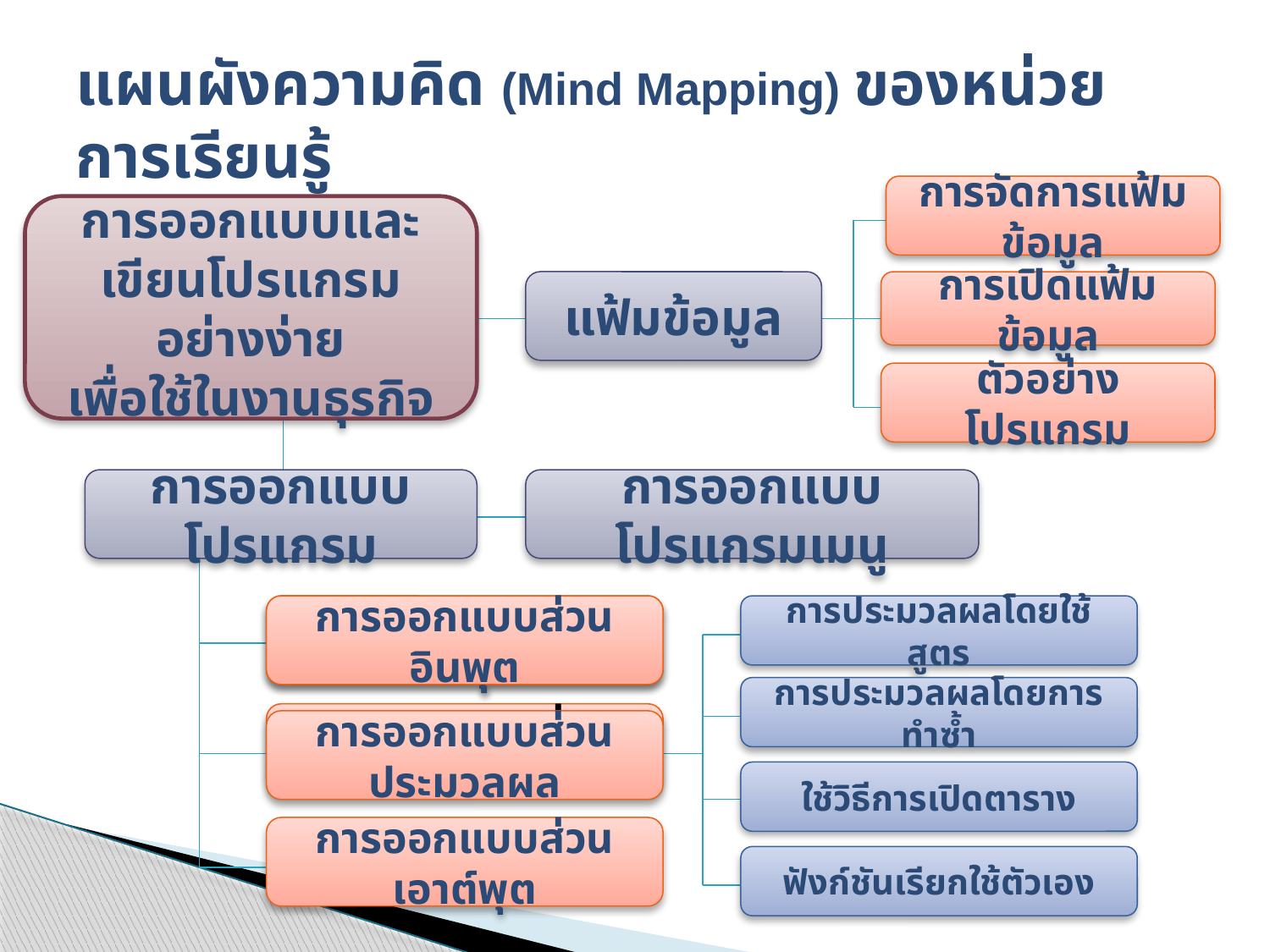

# แผนผังความคิด (Mind Mapping) ของหน่วยการเรียนรู้
การจัดการแฟ้มข้อมูล
การออกแบบและเขียนโปรแกรมอย่างง่าย
เพื่อใช้ในงานธุรกิจ
แฟ้มข้อมูล
การเปิดแฟ้มข้อมูล
ตัวอย่างโปรแกรม
การออกแบบโปรแกรม
การออกแบบโปรแกรมเมนู
การออกแบบส่วนอินพุต
การออกแบบส่วนอินพุต
การประมวลผลโดยใช้สูตร
การประมวลผลโดยการทำซ้ำ
การออกแบบส่วนประมวลผล
การออกแบบส่วนประมวลผล
ใช้วิธีการเปิดตาราง
การออกแบบส่วนเอาต์พุต
ฟังก์ชันเรียกใช้ตัวเอง